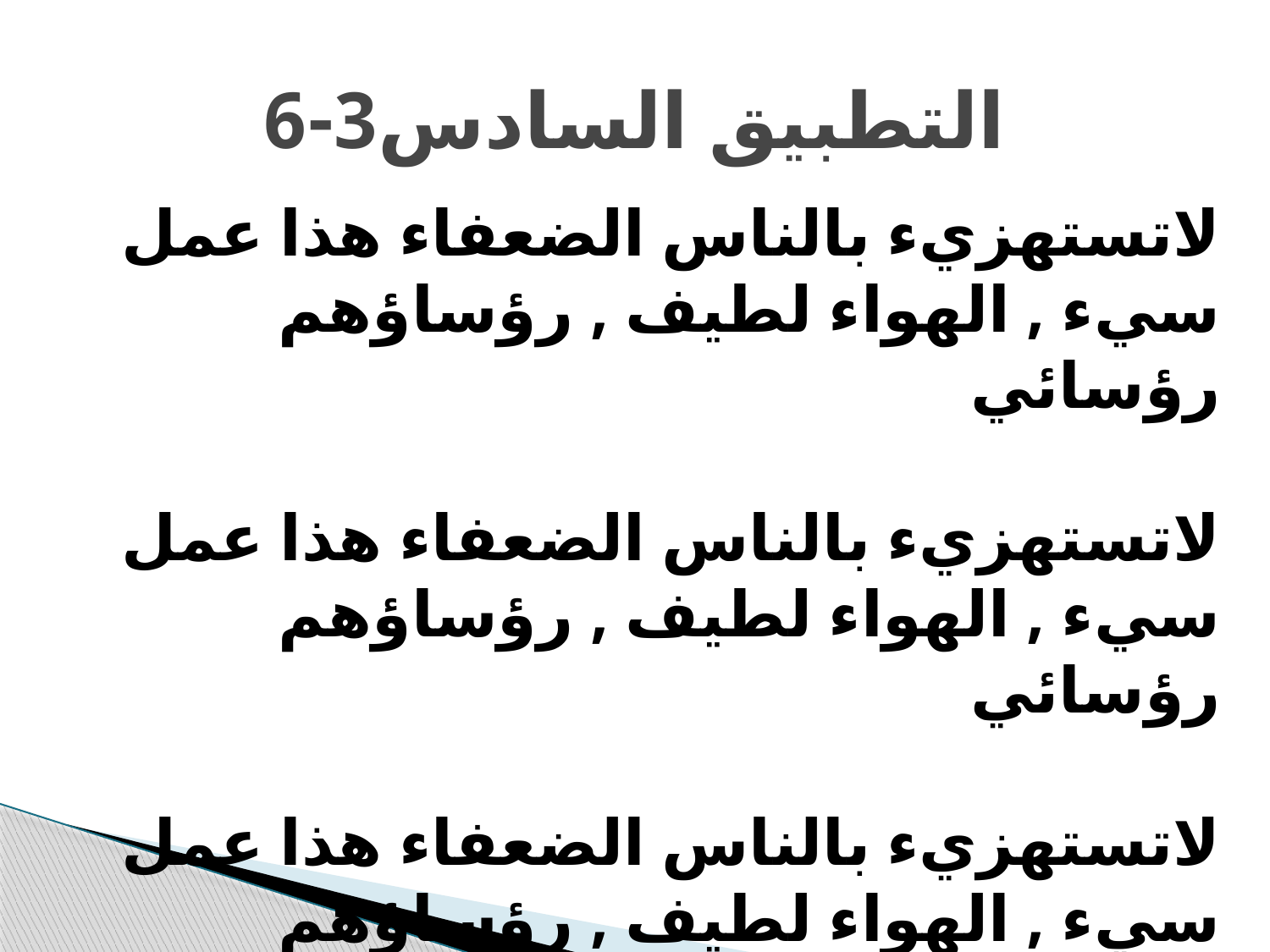

# التطبيق السادس3-6
لاتستهزيء بالناس الضعفاء هذا عمل سيء , الهواء لطيف , رؤساؤهم رؤسائي 
لاتستهزيء بالناس الضعفاء هذا عمل سيء , الهواء لطيف , رؤساؤهم رؤسائي 
لاتستهزيء بالناس الضعفاء هذا عمل سيء , الهواء لطيف , رؤساؤهم رؤسائي